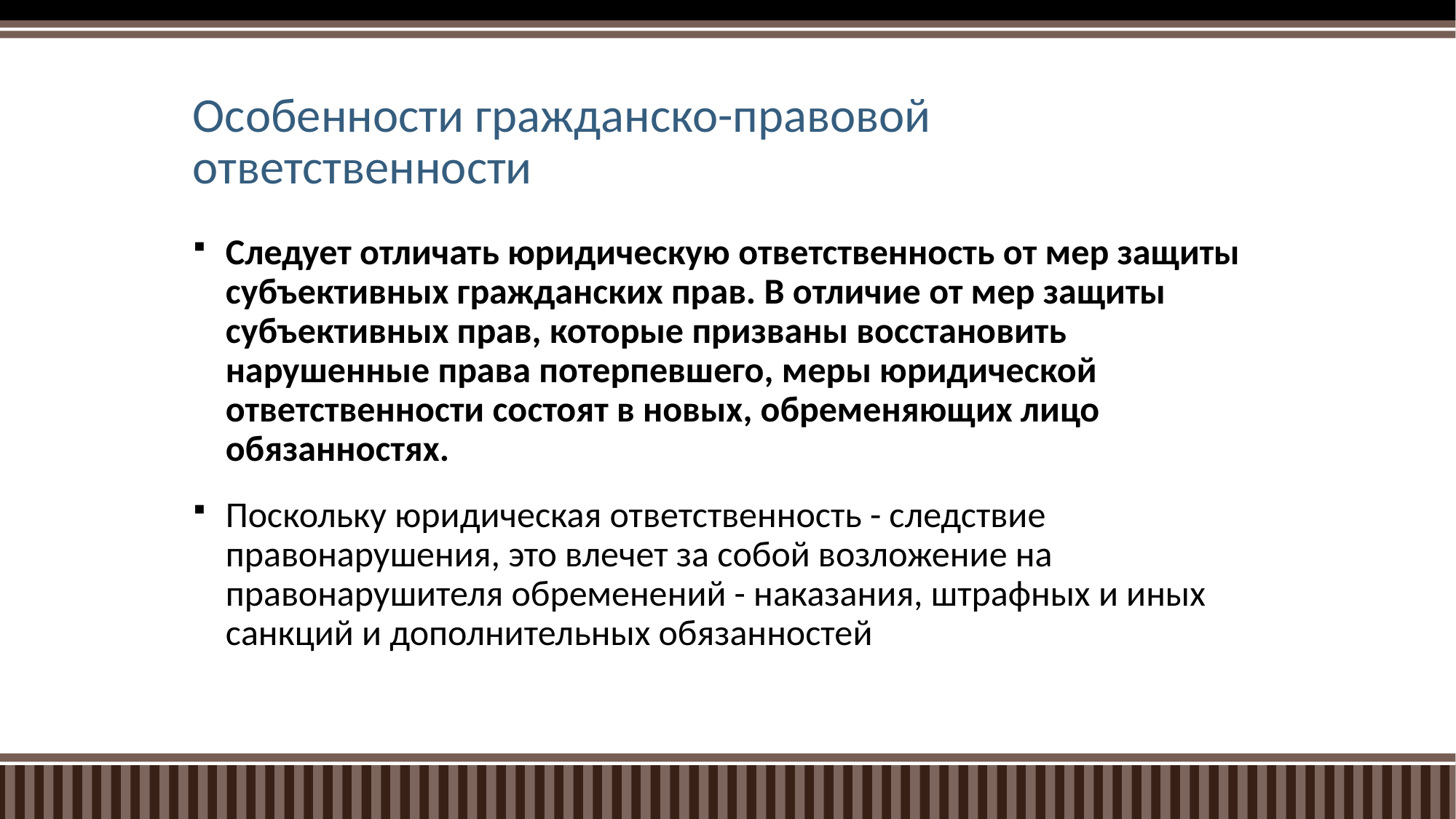

# Особенности гражданско-правовой ответственности
Следует отличать юридическую ответственность от мер защиты субъективных гражданских прав. В отличие от мер защиты субъективных прав, которые призваны восстановить нарушенные права потерпевшего, меры юридической ответственности состоят в новых, обременяющих лицо обязанностях.
Поскольку юридическая ответственность - следствие правонарушения, это влечет за собой возложение на правонарушителя обременений - наказания, штрафных и иных санкций и дополнительных обязанностей